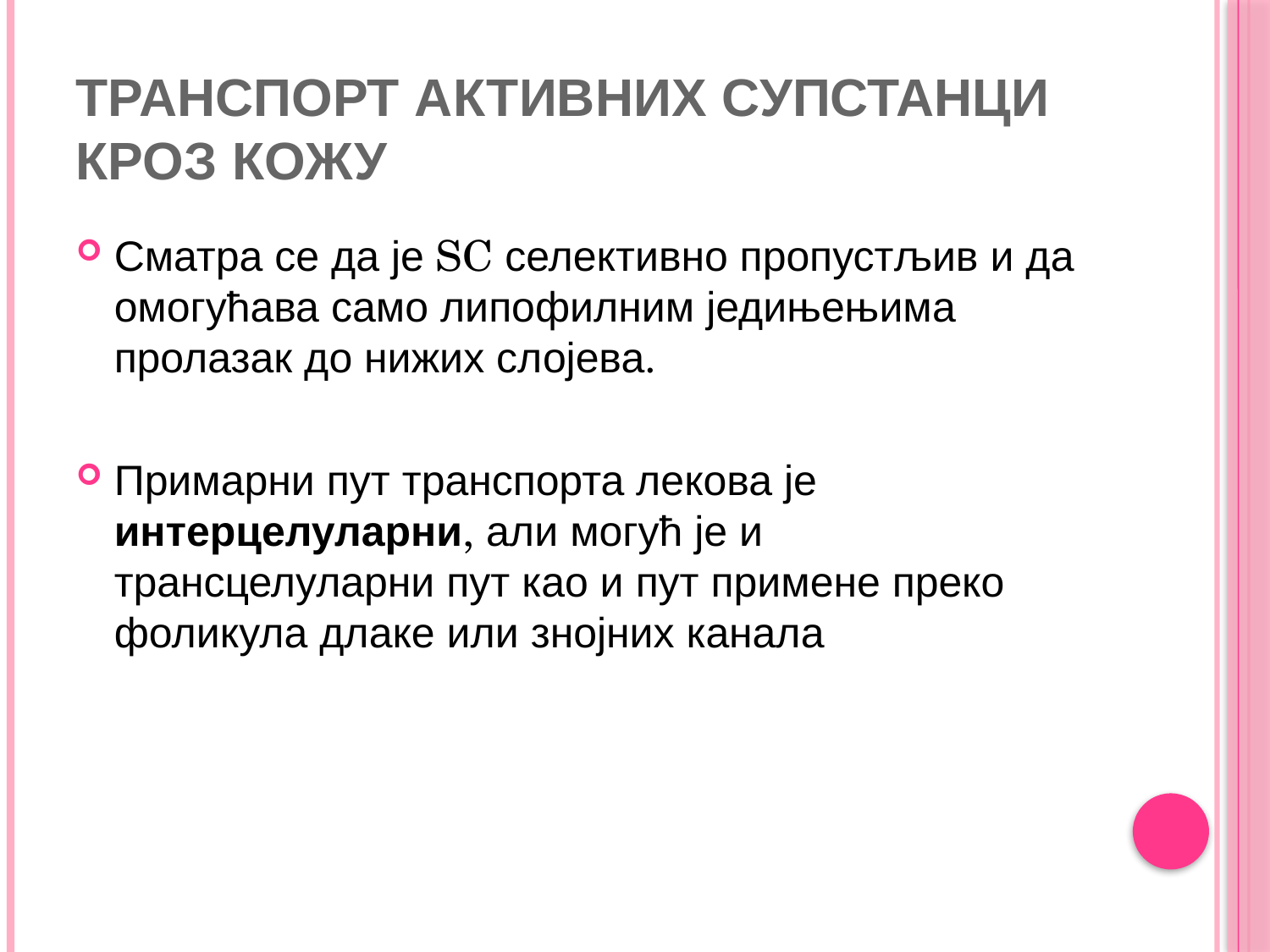

# Транспорт активних супстанци кроз кожу
Сматра се да је SC селективно пропустљив и да омогућава само липофилним једињењима пролазак до нижих слојева.

Примарни пут транспорта лекова је интерцелуларни, али могућ је и трансцелуларни пут као и пут примене преко фоликула длаке или знојних канала